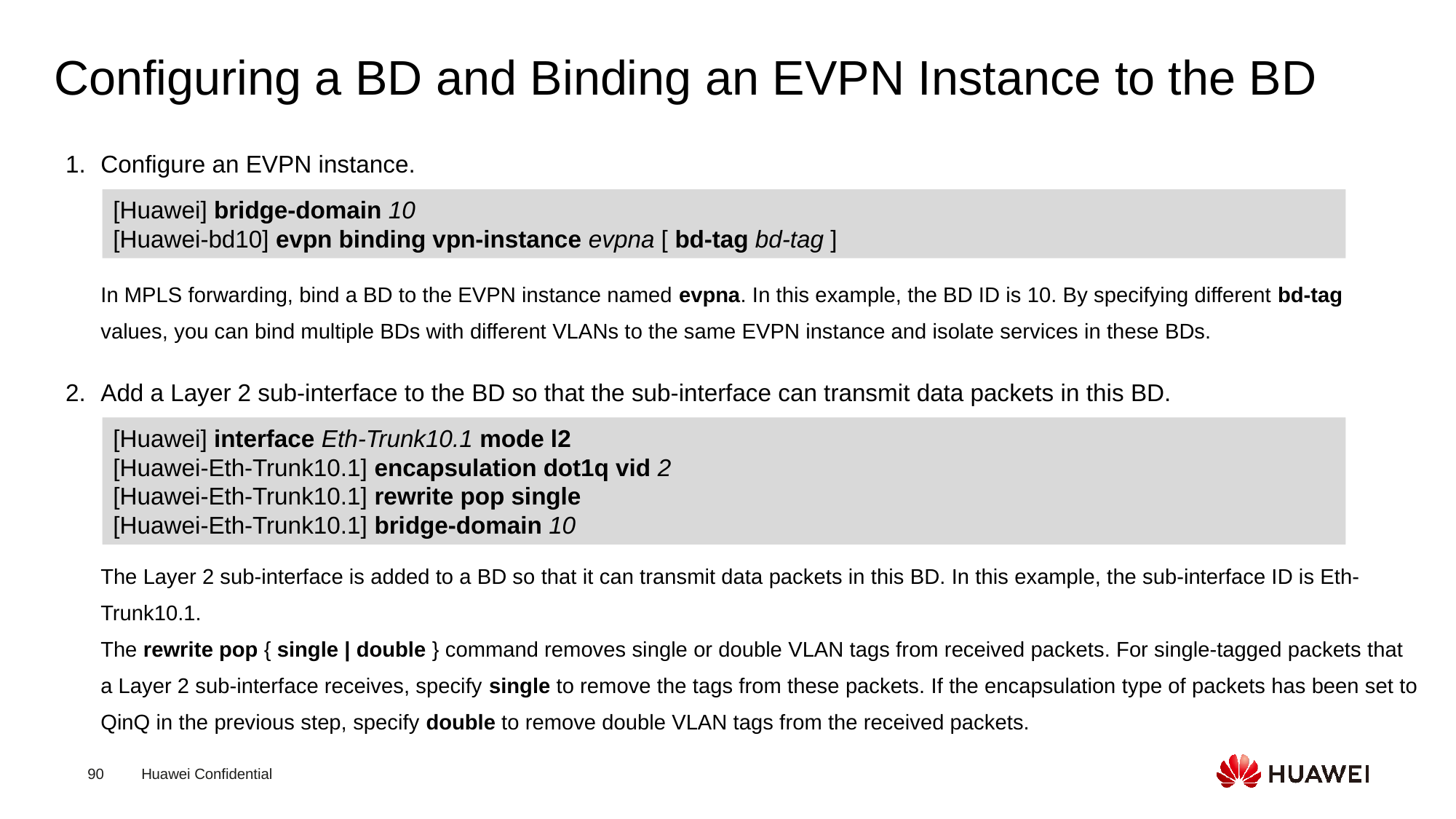

# Configuring a BD and Binding an EVPN Instance to the BD
Configure an EVPN instance.
[Huawei] bridge-domain 10
[Huawei-bd10] evpn binding vpn-instance evpna [ bd-tag bd-tag ]
In MPLS forwarding, bind a BD to the EVPN instance named evpna. In this example, the BD ID is 10. By specifying different bd-tag values, you can bind multiple BDs with different VLANs to the same EVPN instance and isolate services in these BDs.
Add a Layer 2 sub-interface to the BD so that the sub-interface can transmit data packets in this BD.
[Huawei] interface Eth-Trunk10.1 mode l2
[Huawei-Eth-Trunk10.1] encapsulation dot1q vid 2
[Huawei-Eth-Trunk10.1] rewrite pop single
[Huawei-Eth-Trunk10.1] bridge-domain 10
The Layer 2 sub-interface is added to a BD so that it can transmit data packets in this BD. In this example, the sub-interface ID is Eth-Trunk10.1.
The rewrite pop { single | double } command removes single or double VLAN tags from received packets. For single-tagged packets that a Layer 2 sub-interface receives, specify single to remove the tags from these packets. If the encapsulation type of packets has been set to QinQ in the previous step, specify double to remove double VLAN tags from the received packets.